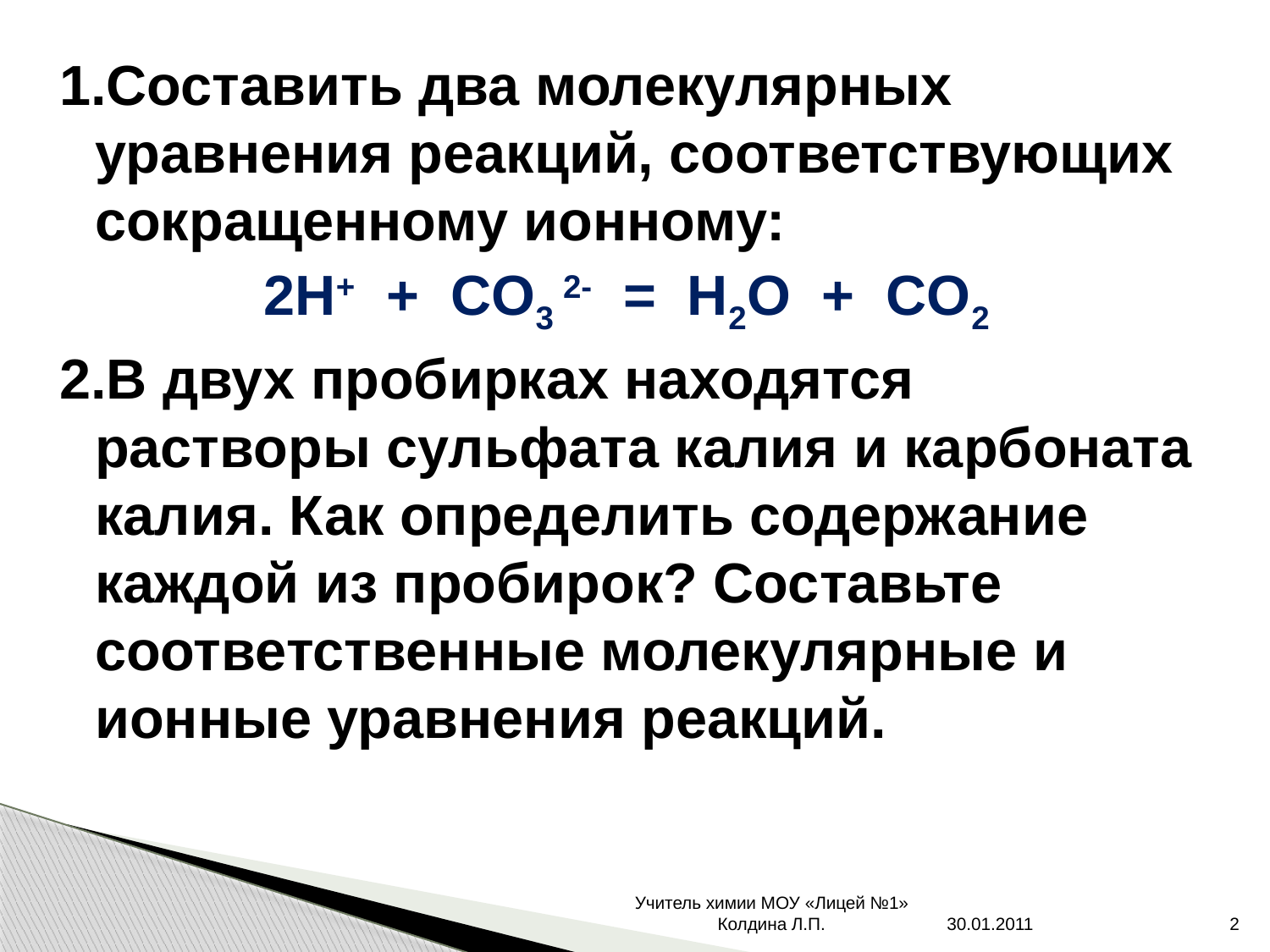

1.Составить два молекулярных уравнения реакций, соответствующих сокращенному ионному:
2H+  +  CO3 2-  =  H2O  +  CO2
2.В двух пробирках находятся растворы сульфата калия и карбоната калия. Как определить содержание каждой из пробирок? Составьте соответственные молекулярные и ионные уравнения реакций.

Учитель химии МОУ «Лицей №1» Колдина Л.П.
30.01.2011
2